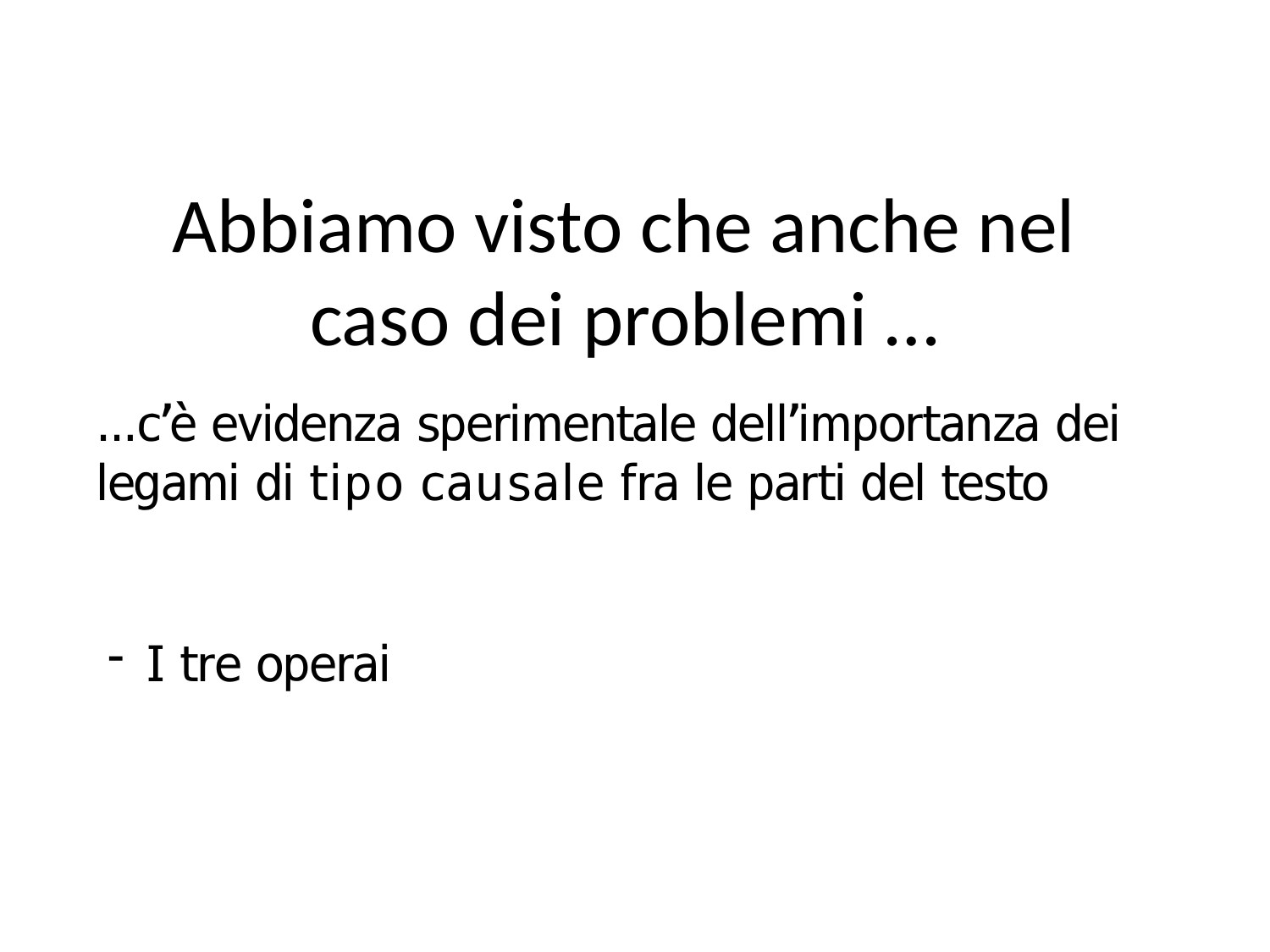

# Abbiamo visto che anche nel caso dei problemi …
…c’è evidenza sperimentale dell’importanza dei legami di tipo causale fra le parti del testo
I tre operai